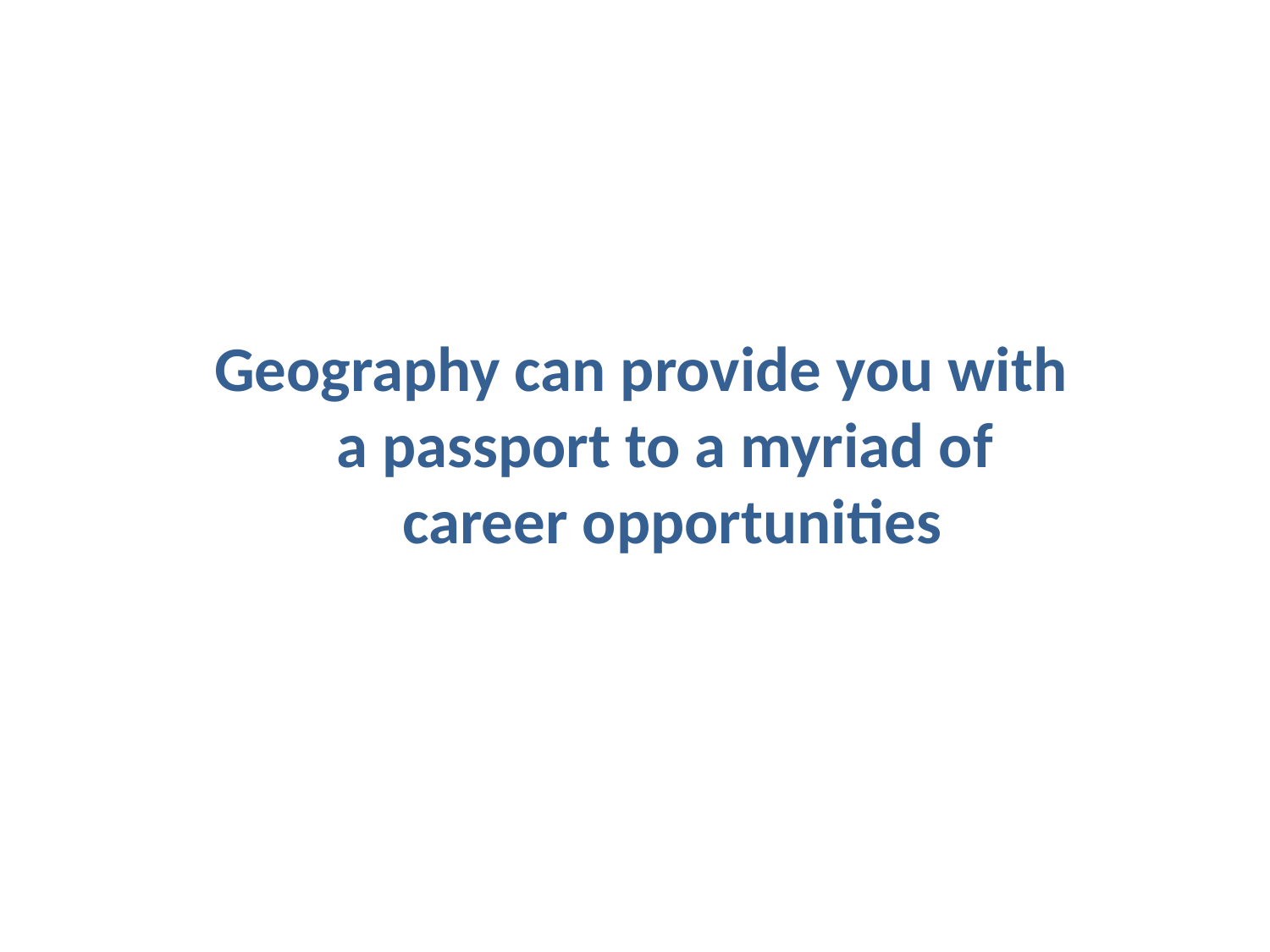

Geography can provide you with
a passport to a myriad of
career opportunities